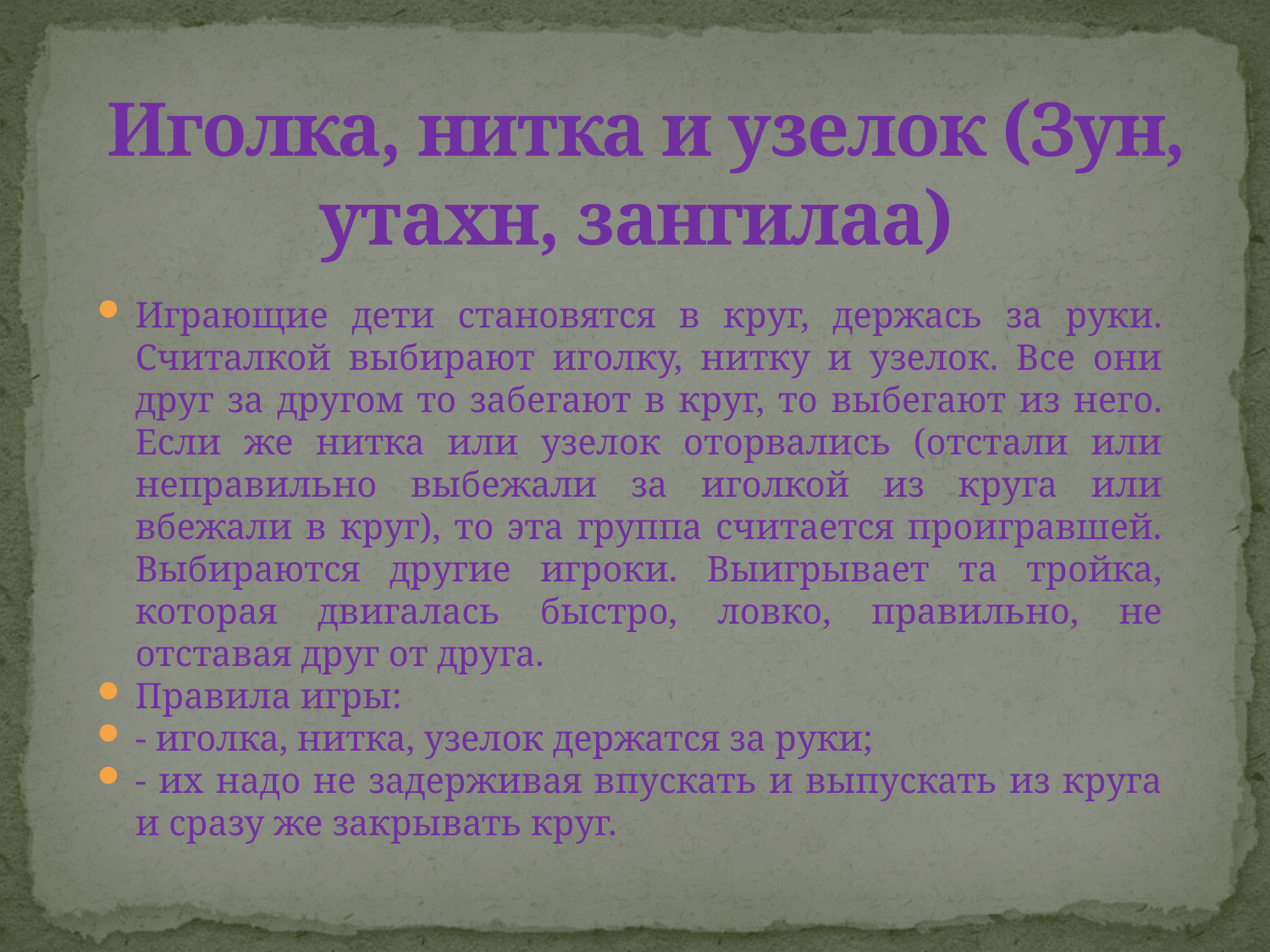

# Иголка, нитка и узелок (Зун, утахн, зангилаа)
Играющие дети становятся в круг, держась за руки. Считалкой выбирают иголку, нитку и узелок. Все они друг за другом то забегают в круг, то выбегают из него. Если же нитка или узелок оторвались (отстали или неправильно выбежали за иголкой из круга или вбежали в круг), то эта группа считается проигравшей. Выбираются другие игроки. Выигрывает та тройка, которая двигалась быстро, ловко, правильно, не отставая друг от друга.
Правила игры:
- иголка, нитка, узелок держатся за руки;
- их надо не задерживая впускать и выпускать из круга и сразу же закрывать круг.